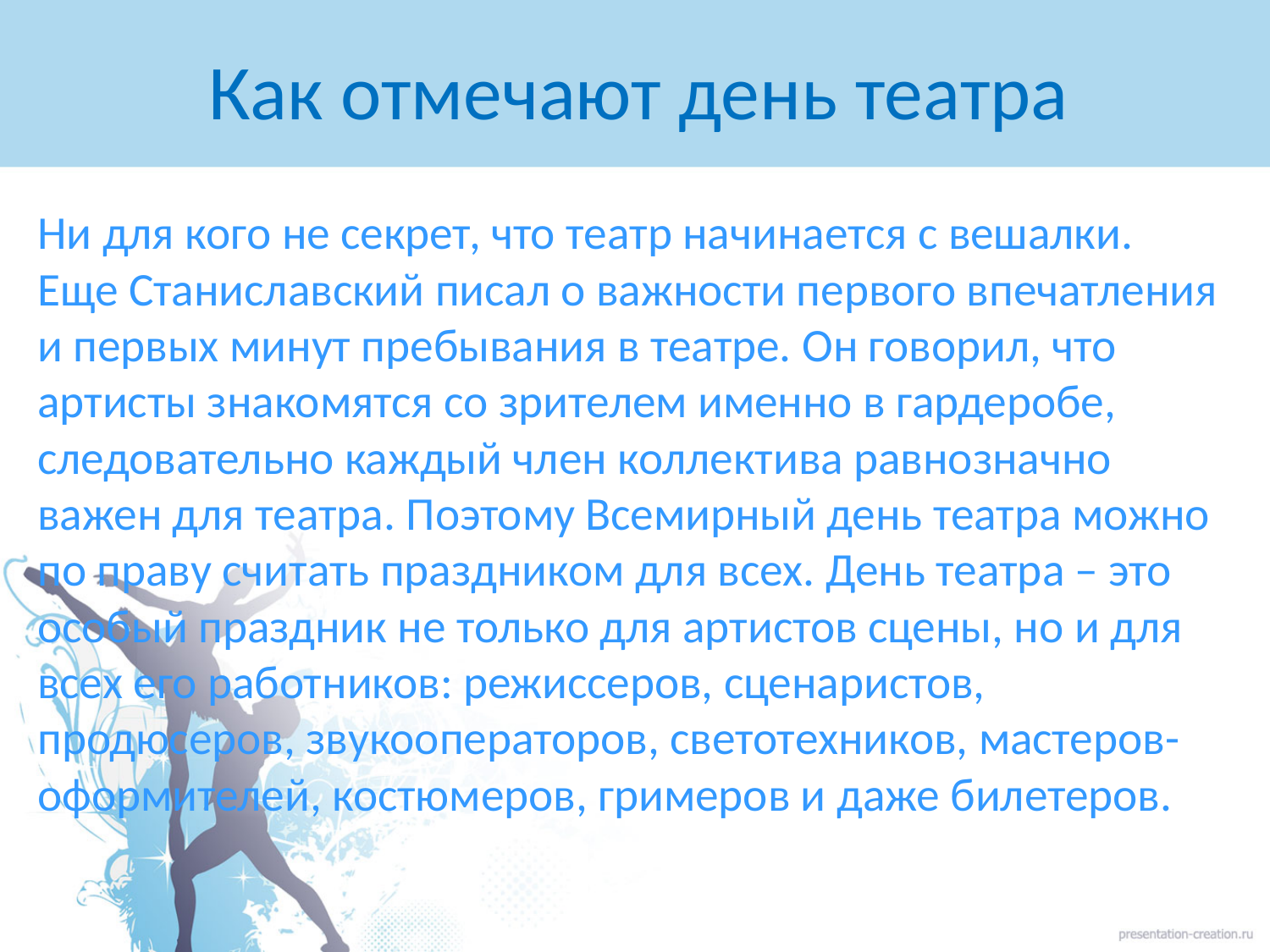

# Как отмечают день театра
Ни для кого не секрет, что театр начинается с вешалки. Еще Станиславский писал о важности первого впечатления и первых минут пребывания в театре. Он говорил, что артисты знакомятся со зрителем именно в гардеробе, следовательно каждый член коллектива равнозначно важен для театра. Поэтому Всемирный день театра можно по праву считать праздником для всех. День театра – это особый праздник не только для артистов сцены, но и для всех его работников: режиссеров, сценаристов, продюсеров, звукооператоров, светотехников, мастеров-оформителей, костюмеров, гримеров и даже билетеров.